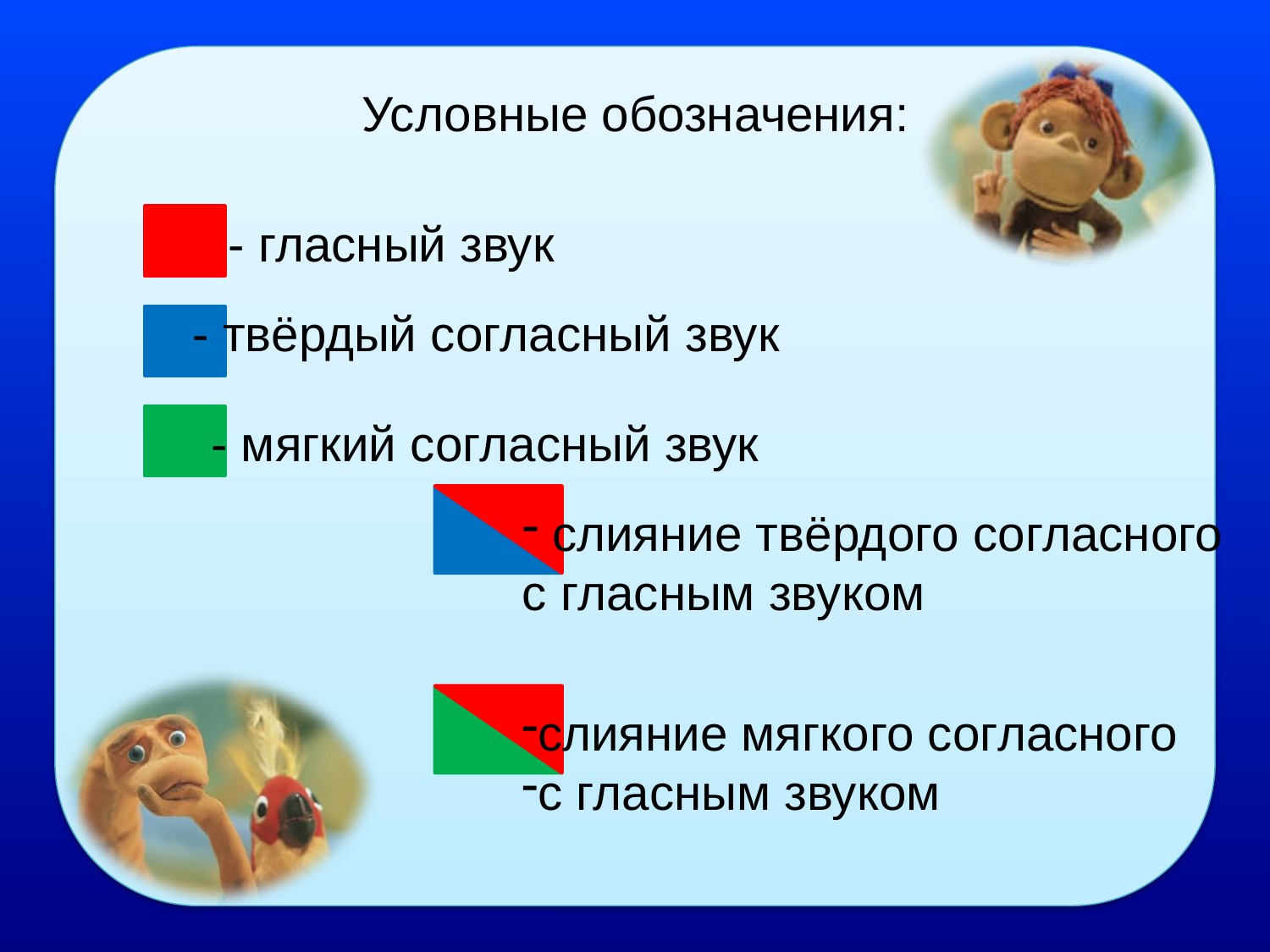

Условные обозначения:

- гласный звук
- твёрдый согласный звук

- мягкий согласный звук

 слияние твёрдого согласного
с гласным звуком

слияние мягкого согласного
с гласным звуком